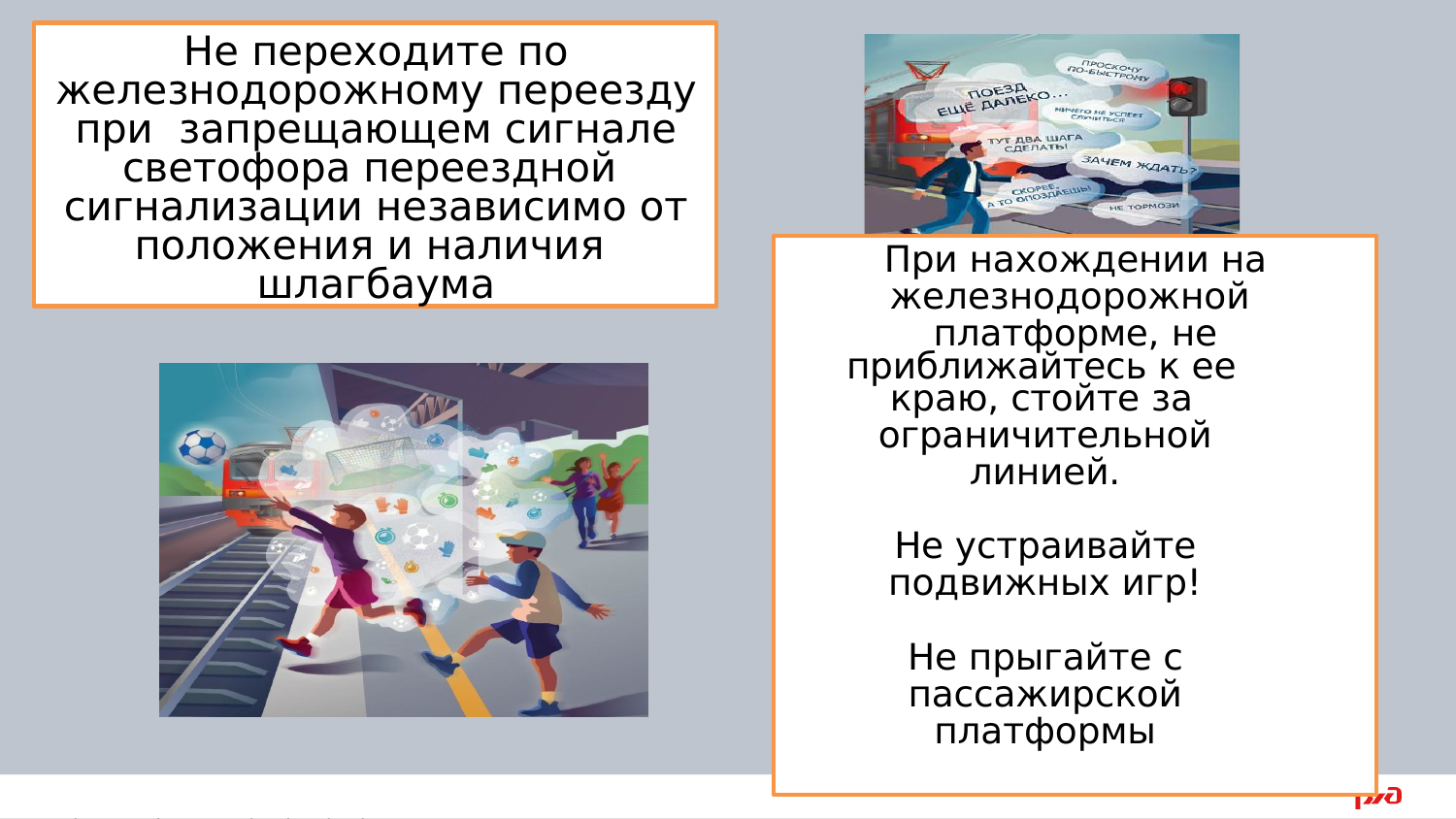

# Не переходите по железнодорожному переезду при  запрещающем сигнале светофора переездной  сигнализации независимо от положения и наличия  шлагбаума

При нахождении на железнодорожной  платформе, не
приближайтесь к ее краю, стойте за
ограничительной линией.

Не устраивайте подвижных игр!

Не прыгайте с пассажирской платформы

4 | Тема презентации | XX/ХХ/ХХ